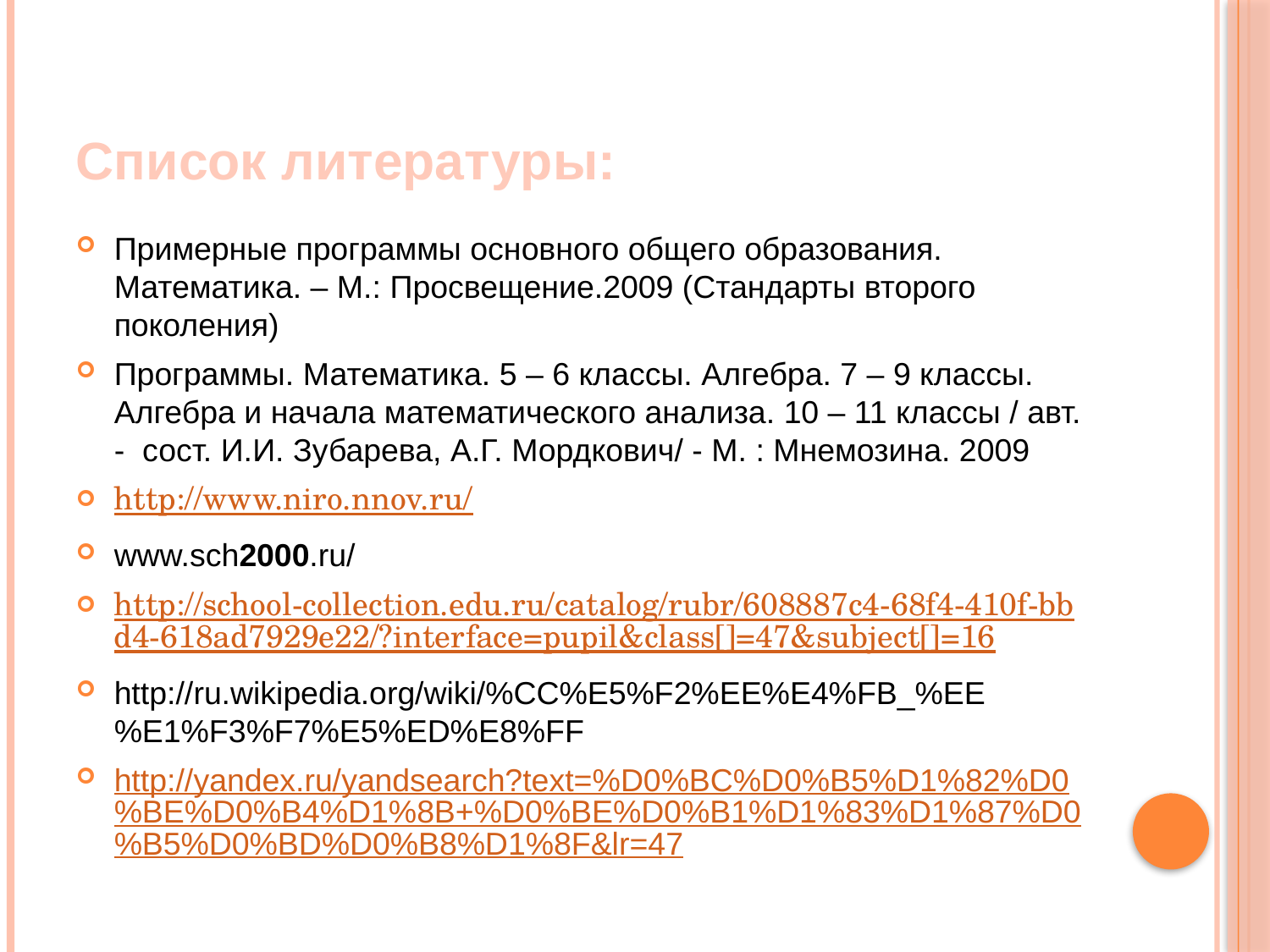

# Список литературы:
Примерные программы основного общего образования. Математика. – М.: Просвещение.2009 (Стандарты второго поколения)
Программы. Математика. 5 – 6 классы. Алгебра. 7 – 9 классы. Алгебра и начала математического анализа. 10 – 11 классы / авт. -  сост. И.И. Зубарева, А.Г. Мордкович/ - М. : Мнемозина. 2009
http://www.niro.nnov.ru/
www.sch2000.ru/
http://school-collection.edu.ru/catalog/rubr/608887c4-68f4-410f-bbd4-618ad7929e22/?interface=pupil&class[]=47&subject[]=16
http://ru.wikipedia.org/wiki/%CC%E5%F2%EE%E4%FB_%EE%E1%F3%F7%E5%ED%E8%FF
http://yandex.ru/yandsearch?text=%D0%BC%D0%B5%D1%82%D0%BE%D0%B4%D1%8B+%D0%BE%D0%B1%D1%83%D1%87%D0%B5%D0%BD%D0%B8%D1%8F&lr=47